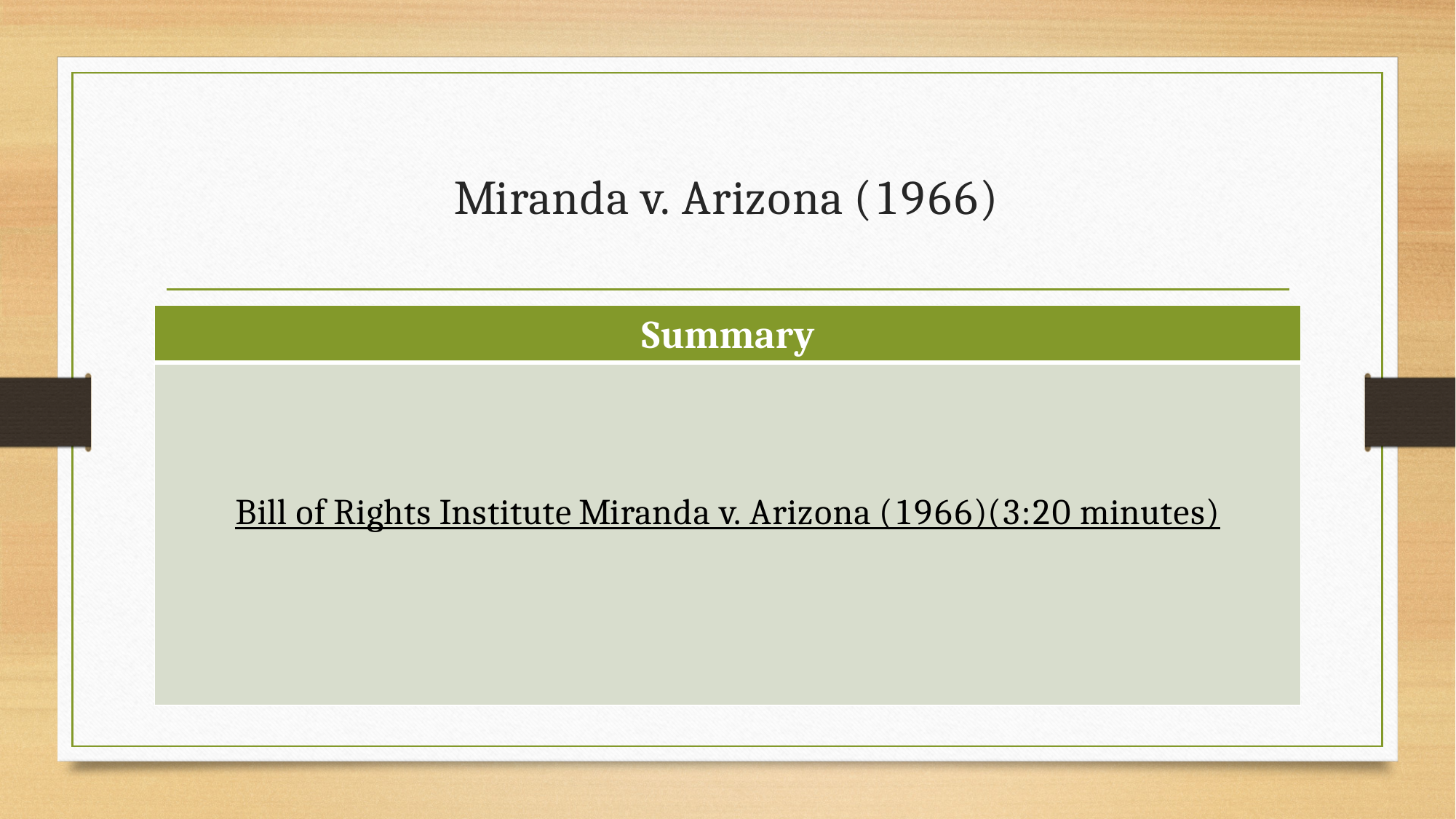

# Miranda v. Arizona (1966)
| Summary |
| --- |
| Bill of Rights Institute Miranda v. Arizona (1966)(3:20 minutes) |